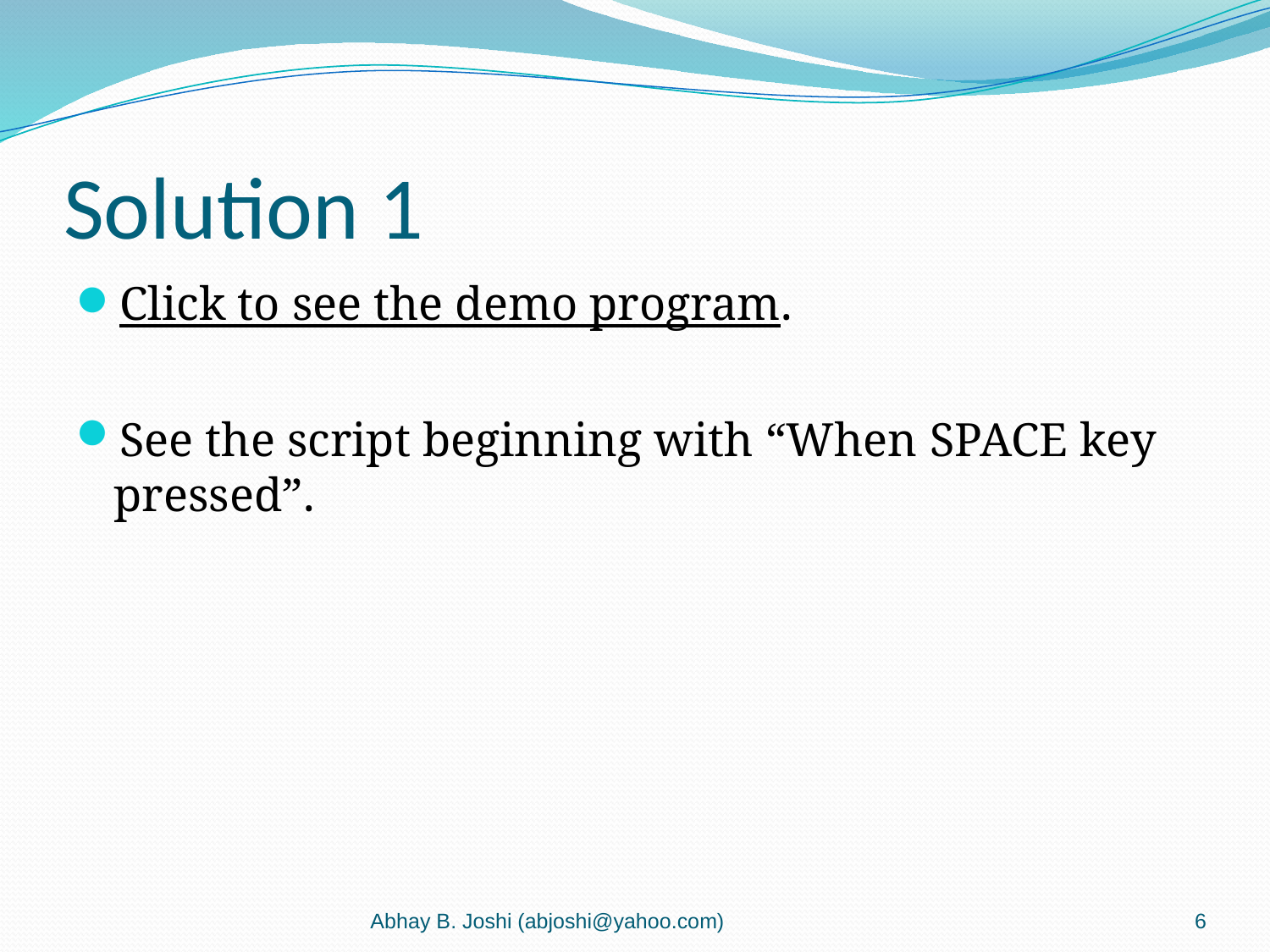

# Solution 1
Click to see the demo program.

See the script beginning with “When SPACE key pressed”.
Abhay B. Joshi (abjoshi@yahoo.com)
6